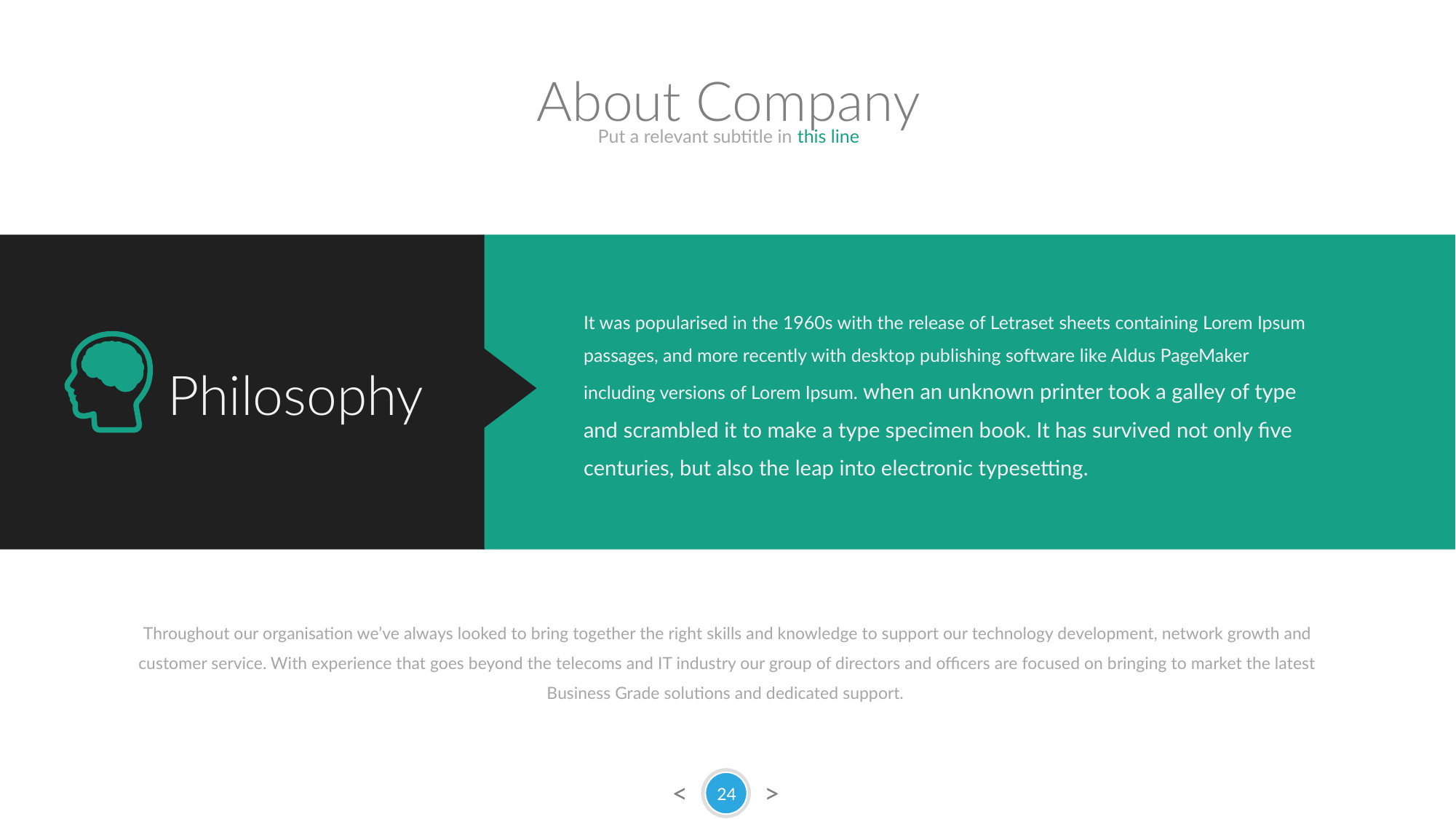

About Company
Put a relevant subtitle in this line

It was popularised in the 1960s with the release of Letraset sheets containing Lorem Ipsum passages, and more recently with desktop publishing software like Aldus PageMaker including versions of Lorem Ipsum. when an unknown printer took a galley of type and scrambled it to make a type specimen book. It has survived not only five centuries, but also the leap into electronic typesetting.
Philosophy

Throughout our organisation we’ve always looked to bring together the right skills and knowledge to support our technology development, network growth and customer service. With experience that goes beyond the telecoms and IT industry our group of directors and officers are focused on bringing to market the latest Business Grade solutions and dedicated support.
24